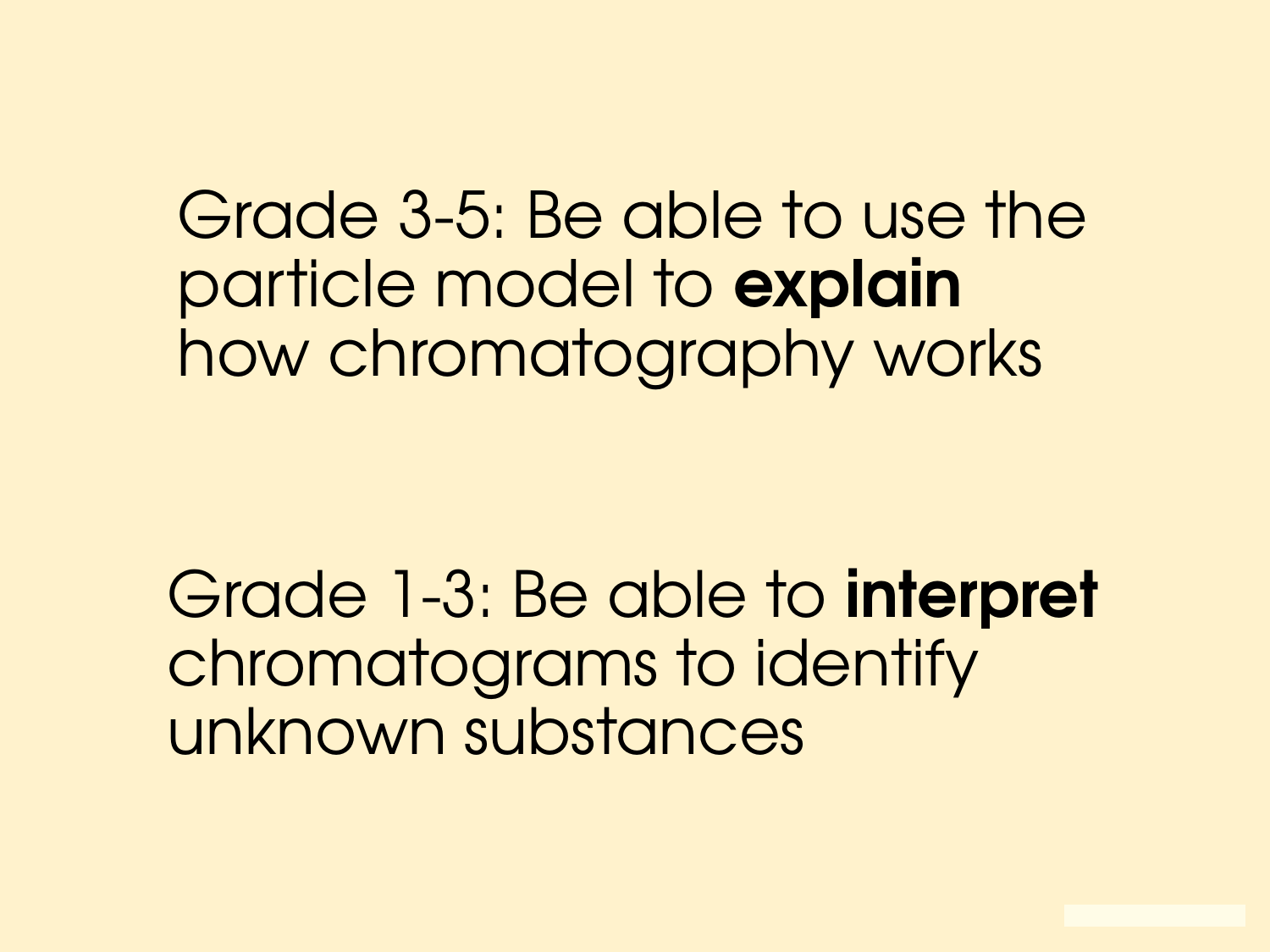

Grade 3-5: Be able to use the particle model to explain how chromatography works
Grade 1-3: Be able to interpret chromatograms to identify unknown substances